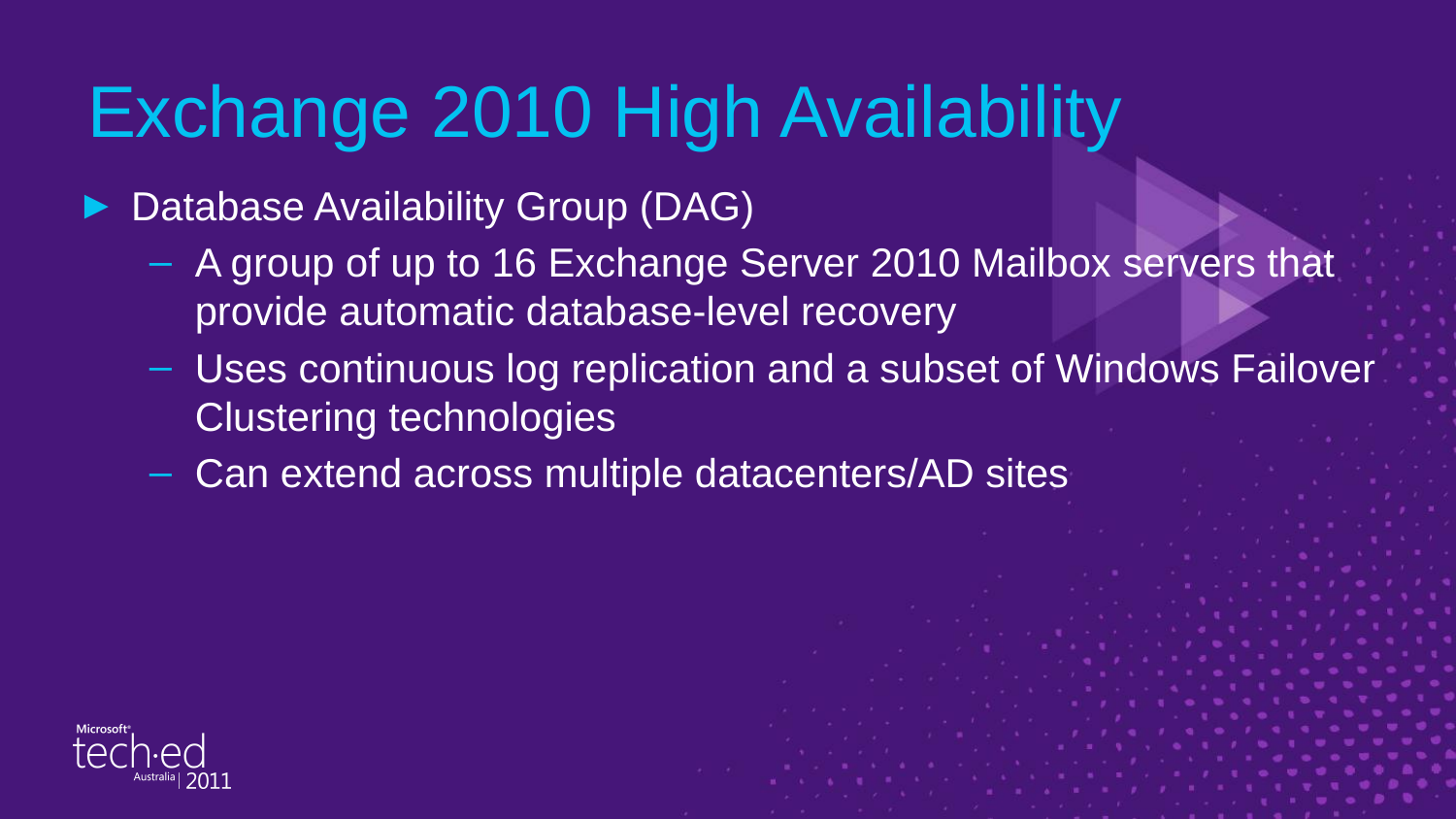

# Exchange 2010 High Availability
Database Availability Group (DAG)
A group of up to 16 Exchange Server 2010 Mailbox servers that provide automatic database-level recovery
Uses continuous log replication and a subset of Windows Failover Clustering technologies
Can extend across multiple datacenters/AD sites